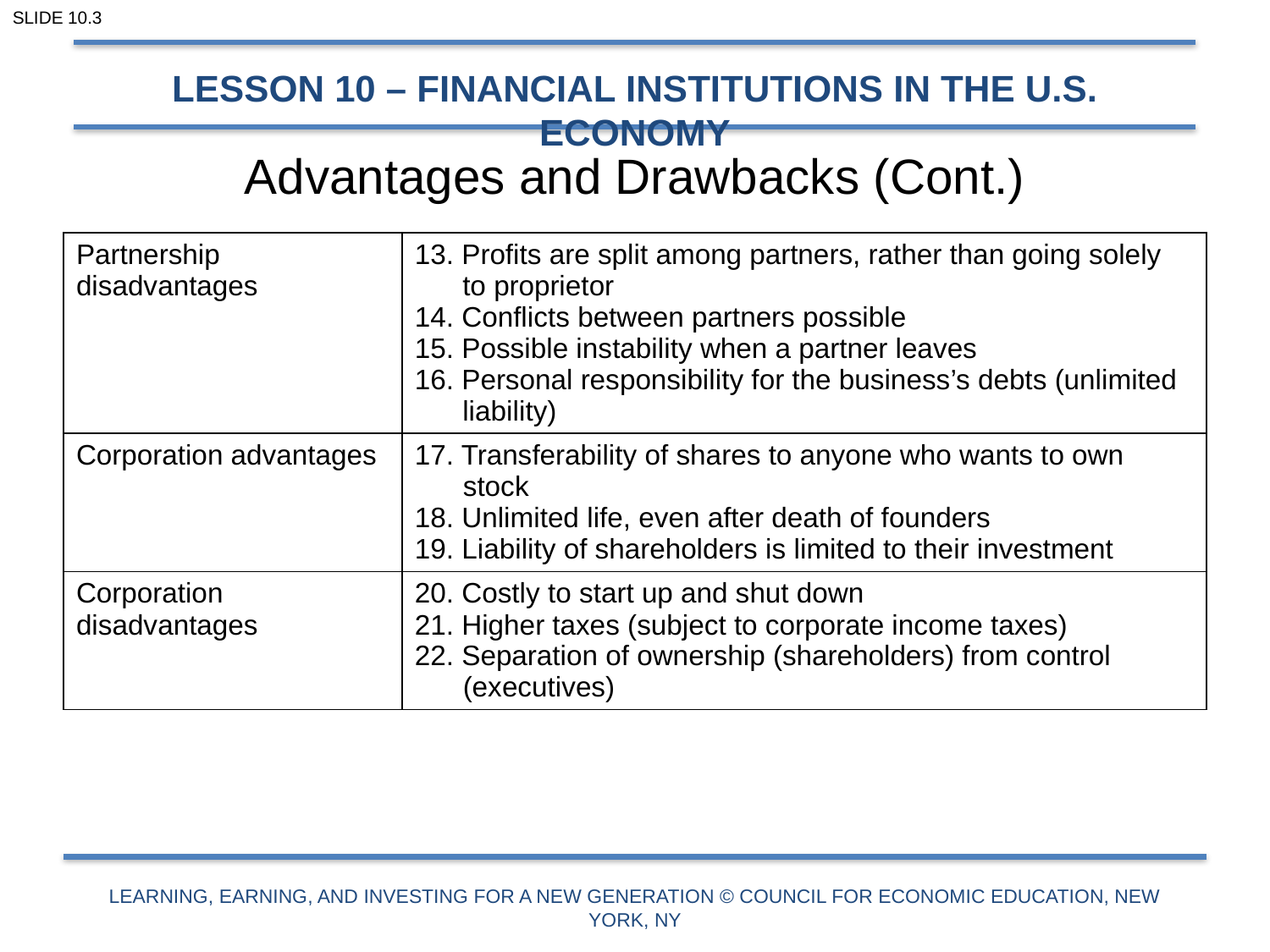

Slide 10.3
Lesson 10 – Financial Institutions in the U.S. Economy
# Advantages and Drawbacks (Cont.)
| Partnership disadvantages | 13. Profits are split among partners, rather than going solely to proprietor 14. Conflicts between partners possible 15. Possible instability when a partner leaves 16. Personal responsibility for the business’s debts (unlimited liability) |
| --- | --- |
| Corporation advantages | 17. Transferability of shares to anyone who wants to own stock 18. Unlimited life, even after death of founders 19. Liability of shareholders is limited to their investment |
| Corporation disadvantages | 20. Costly to start up and shut down 21. Higher taxes (subject to corporate income taxes) 22. Separation of ownership (shareholders) from control (executives) |